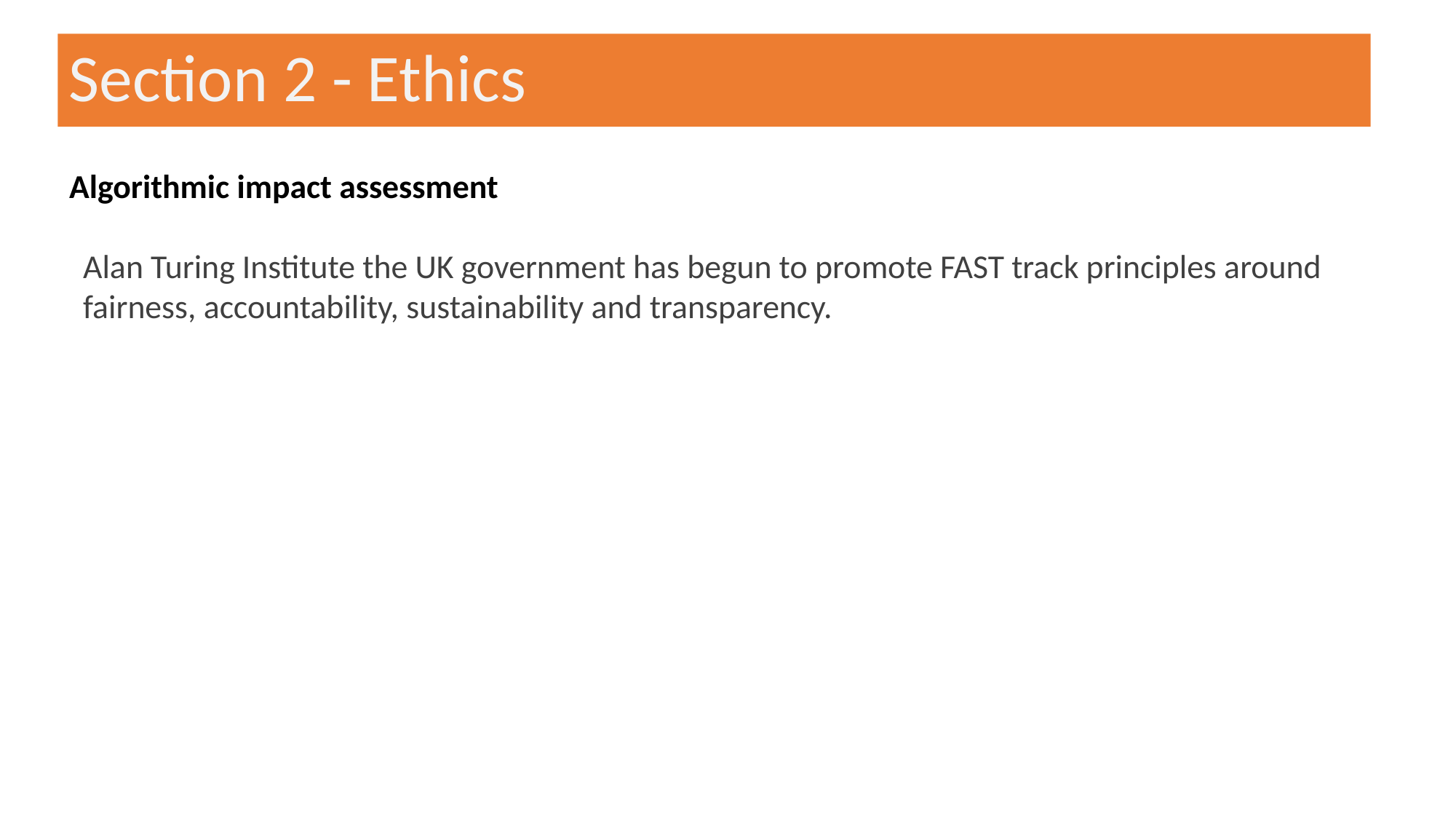

Section 2 - Ethics
Algorithmic impact assessment

Alan Turing Institute the UK government has begun to promote FAST track principles around fairness, accountability, sustainability and transparency.